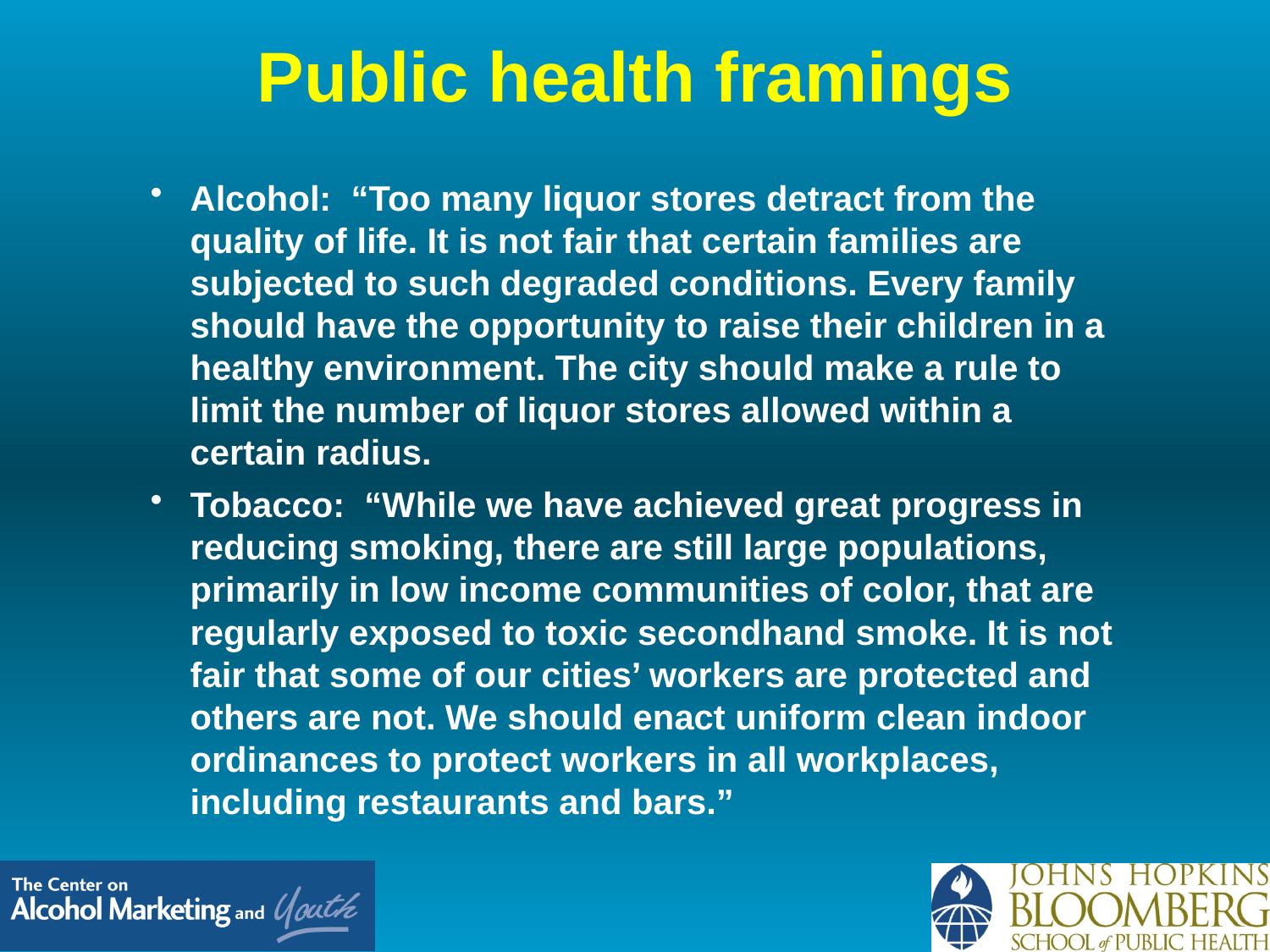

# Public health framings
Alcohol:  “Too many liquor stores detract from the quality of life. It is not fair that certain families are subjected to such degraded conditions. Every family should have the opportunity to raise their children in a healthy environment. The city should make a rule to limit the number of liquor stores allowed within a certain radius.
Tobacco:  “While we have achieved great progress in reducing smoking, there are still large populations, primarily in low income communities of color, that are regularly exposed to toxic secondhand smoke. It is not fair that some of our cities’ workers are protected and others are not. We should enact uniform clean indoor ordinances to protect workers in all workplaces, including restaurants and bars.”